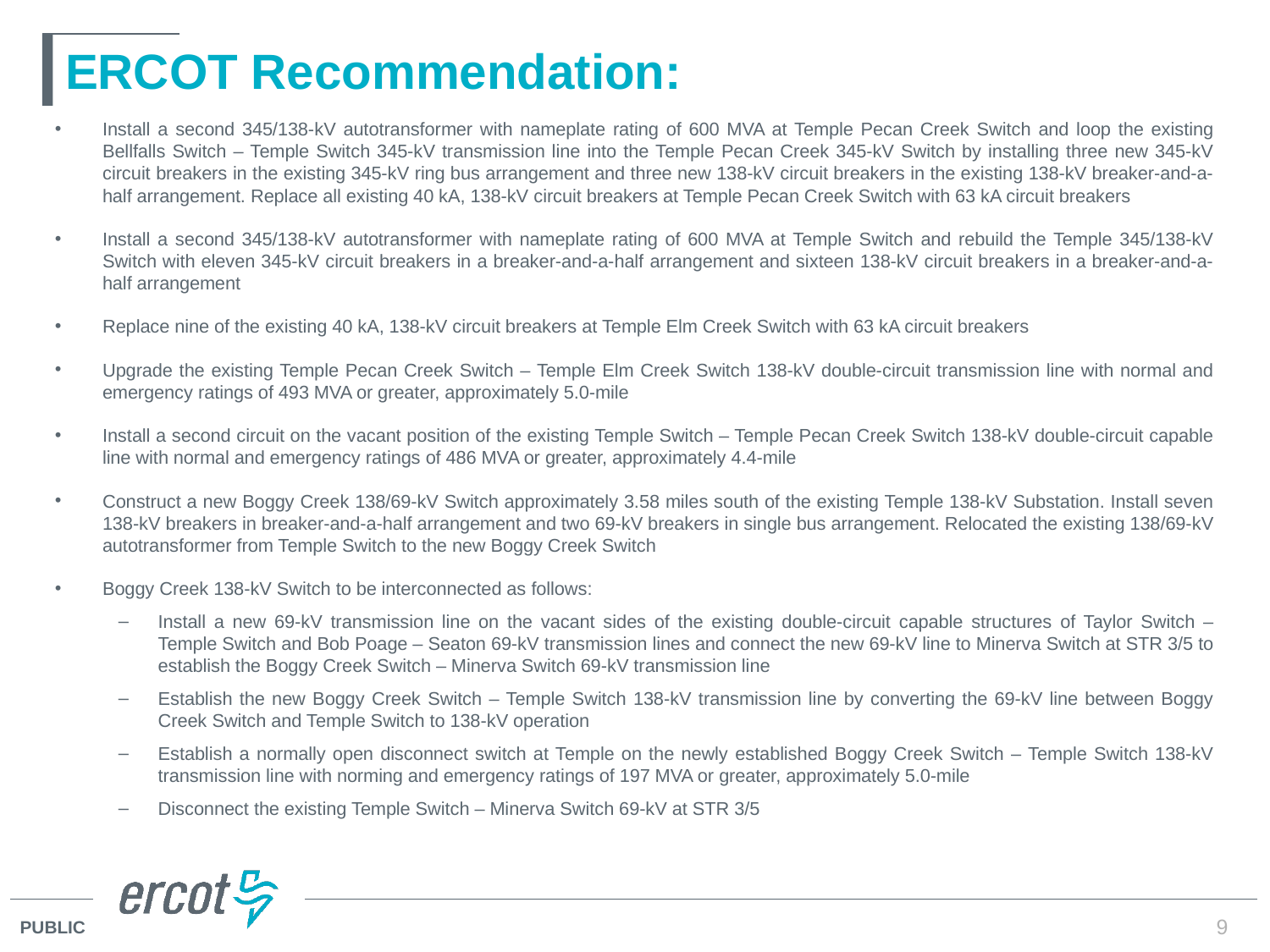

# ERCOT Recommendation:
Install a second 345/138-kV autotransformer with nameplate rating of 600 MVA at Temple Pecan Creek Switch and loop the existing Bellfalls Switch – Temple Switch 345-kV transmission line into the Temple Pecan Creek 345-kV Switch by installing three new 345-kV circuit breakers in the existing 345-kV ring bus arrangement and three new 138-kV circuit breakers in the existing 138-kV breaker-and-a-half arrangement. Replace all existing 40 kA, 138-kV circuit breakers at Temple Pecan Creek Switch with 63 kA circuit breakers
Install a second 345/138-kV autotransformer with nameplate rating of 600 MVA at Temple Switch and rebuild the Temple 345/138-kV Switch with eleven 345-kV circuit breakers in a breaker-and-a-half arrangement and sixteen 138-kV circuit breakers in a breaker-and-a-half arrangement
Replace nine of the existing 40 kA, 138-kV circuit breakers at Temple Elm Creek Switch with 63 kA circuit breakers
Upgrade the existing Temple Pecan Creek Switch – Temple Elm Creek Switch 138-kV double-circuit transmission line with normal and emergency ratings of 493 MVA or greater, approximately 5.0-mile
Install a second circuit on the vacant position of the existing Temple Switch – Temple Pecan Creek Switch 138-kV double-circuit capable line with normal and emergency ratings of 486 MVA or greater, approximately 4.4-mile
Construct a new Boggy Creek 138/69-kV Switch approximately 3.58 miles south of the existing Temple 138-kV Substation. Install seven 138-kV breakers in breaker-and-a-half arrangement and two 69-kV breakers in single bus arrangement. Relocated the existing 138/69-kV autotransformer from Temple Switch to the new Boggy Creek Switch
Boggy Creek 138-kV Switch to be interconnected as follows:
Install a new 69-kV transmission line on the vacant sides of the existing double-circuit capable structures of Taylor Switch – Temple Switch and Bob Poage – Seaton 69-kV transmission lines and connect the new 69-kV line to Minerva Switch at STR 3/5 to establish the Boggy Creek Switch – Minerva Switch 69-kV transmission line
Establish the new Boggy Creek Switch – Temple Switch 138-kV transmission line by converting the 69-kV line between Boggy Creek Switch and Temple Switch to 138-kV operation
Establish a normally open disconnect switch at Temple on the newly established Boggy Creek Switch – Temple Switch 138-kV transmission line with norming and emergency ratings of 197 MVA or greater, approximately 5.0-mile
Disconnect the existing Temple Switch – Minerva Switch 69-kV at STR 3/5
9